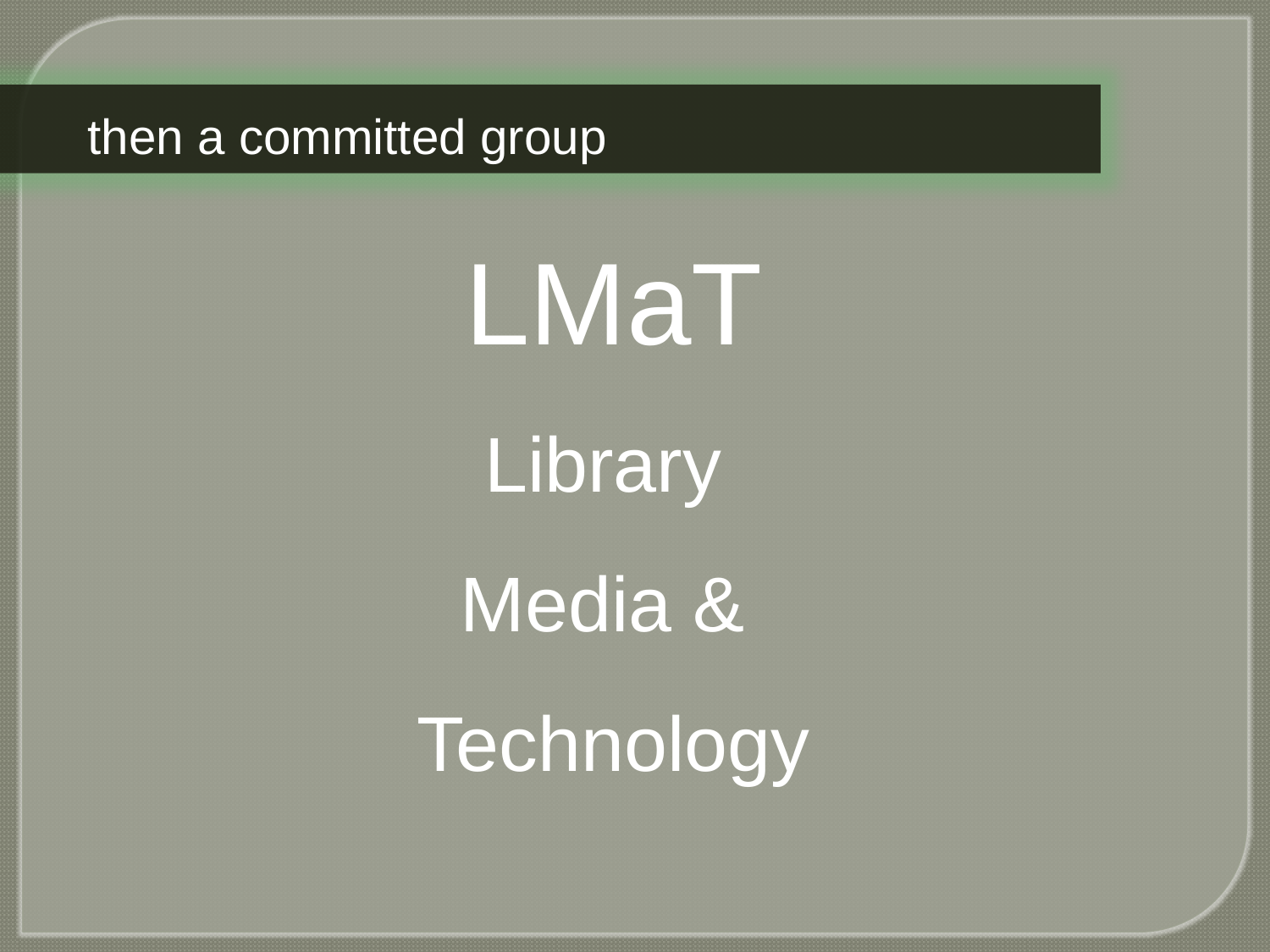

then a committed group
LMaT
Library
Media &
Technology